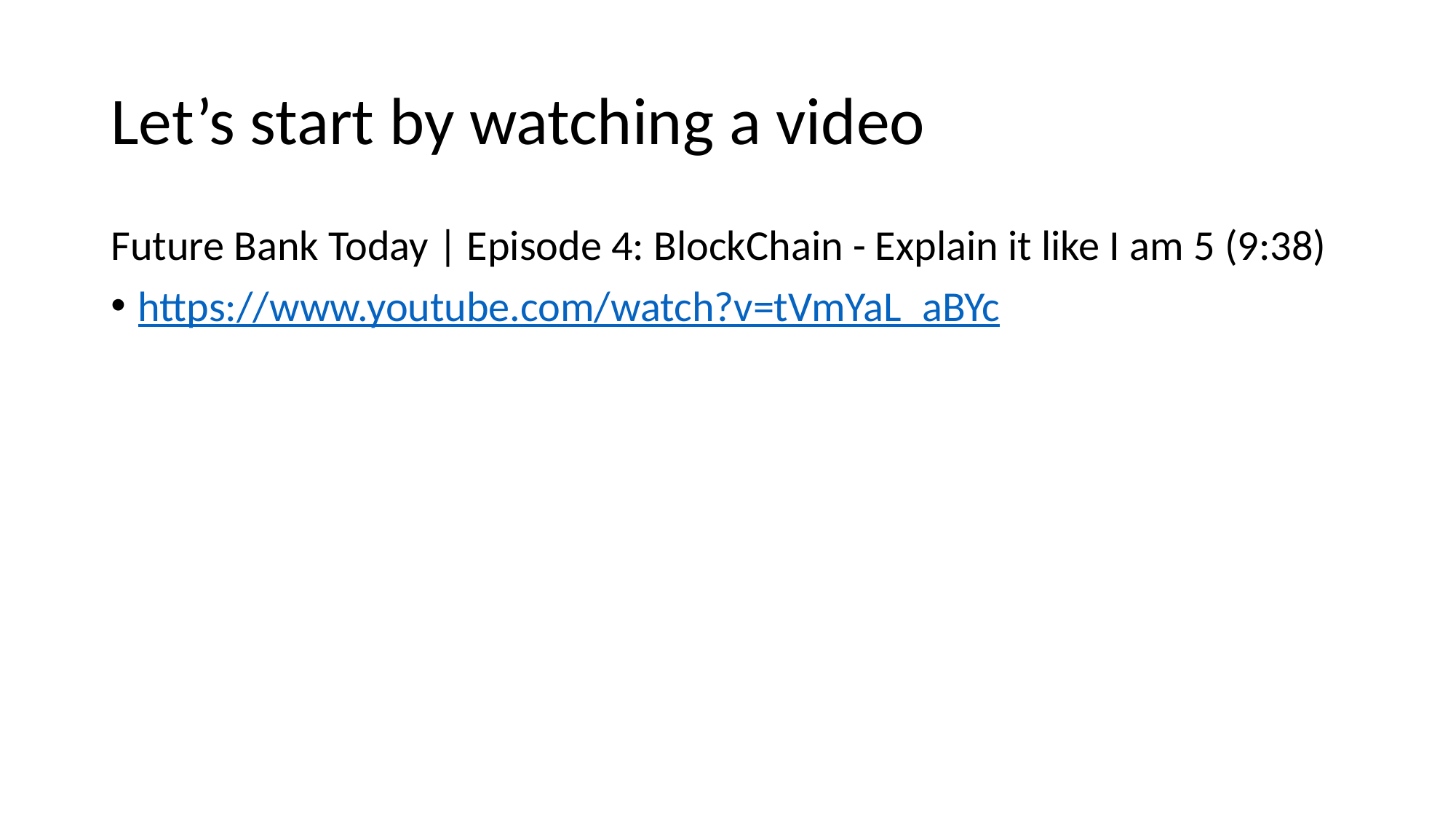

# Let’s start by watching a video
Future Bank Today | Episode 4: BlockChain - Explain it like I am 5 (9:38)
https://www.youtube.com/watch?v=tVmYaL_aBYc